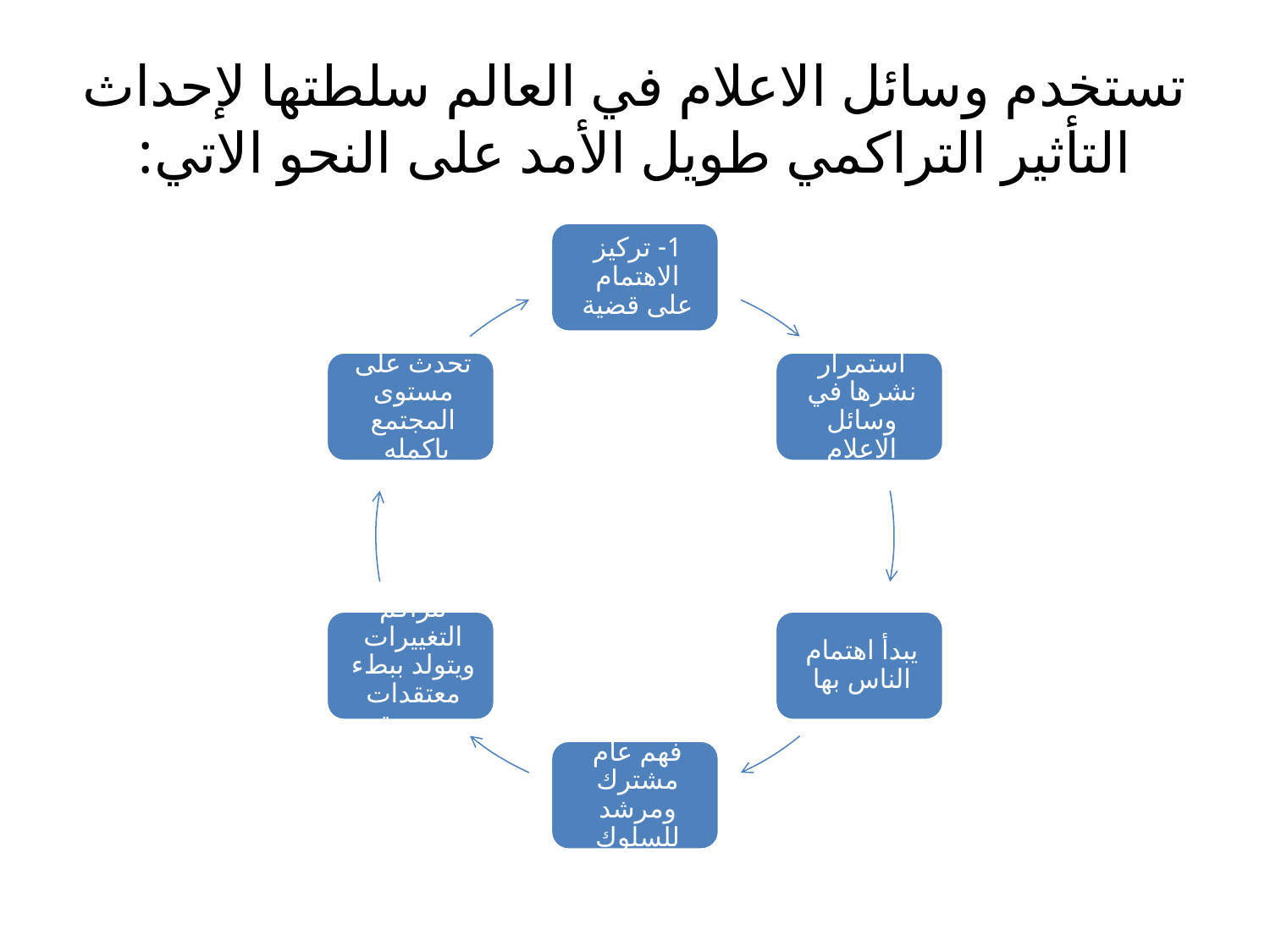

# تستخدم وسائل الاعلام في العالم سلطتها لإحداث التأثير التراكمي طويل الأمد على النحو الاتي:
1- تركيز الاهتمام على قضية
استمرار نشرها في وسائل الاعلام
يبدأ اهتمام الناس بها
فهم عام مشترك ومرشد للسلوك
تتراكم التغييرات ويتولد ببطء معتقدات جديدة
تحدث على مستوى المجتمع باكمله